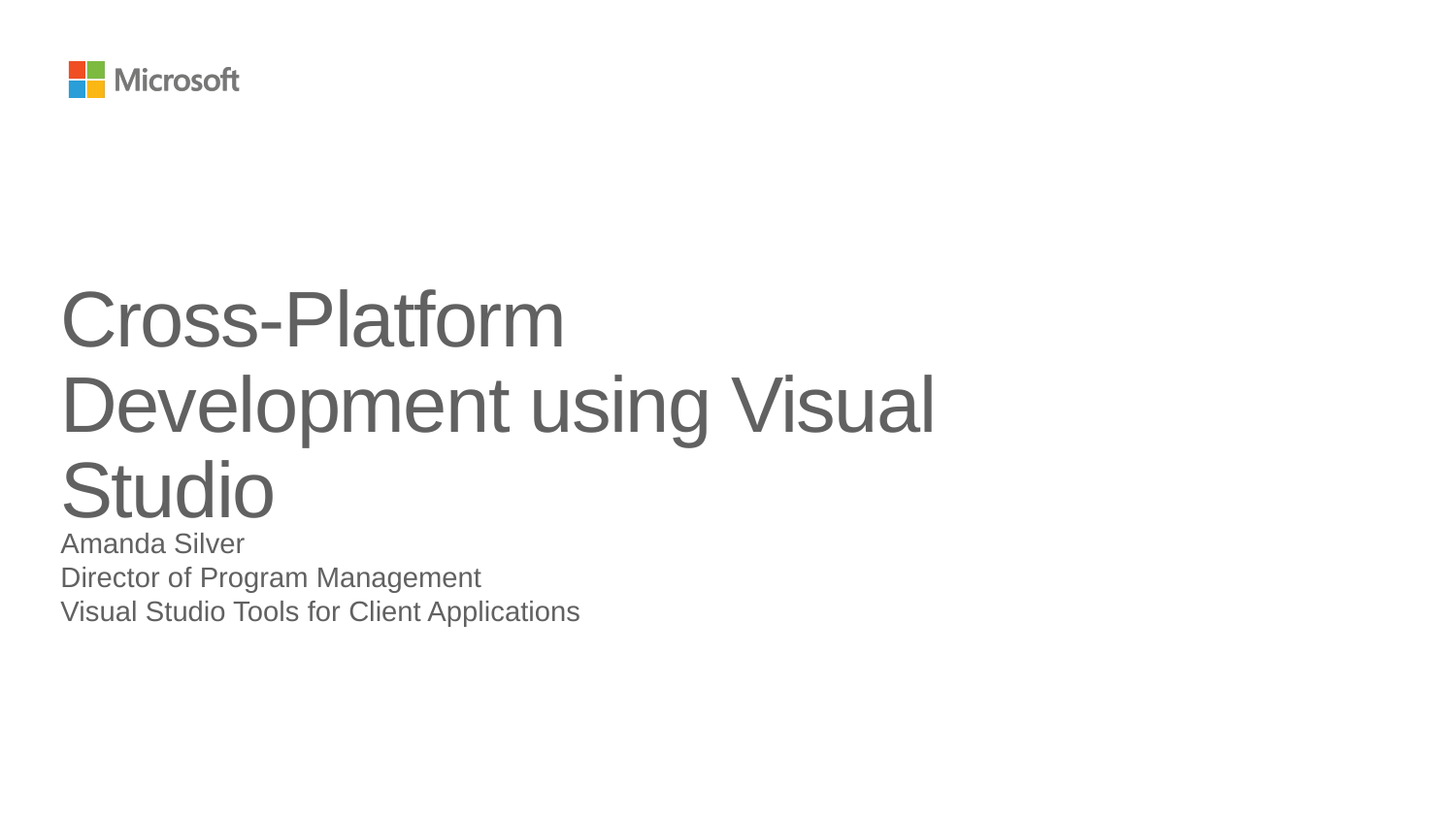

# Cross-Platform Development using Visual Studio
Amanda Silver
Director of Program Management
Visual Studio Tools for Client Applications